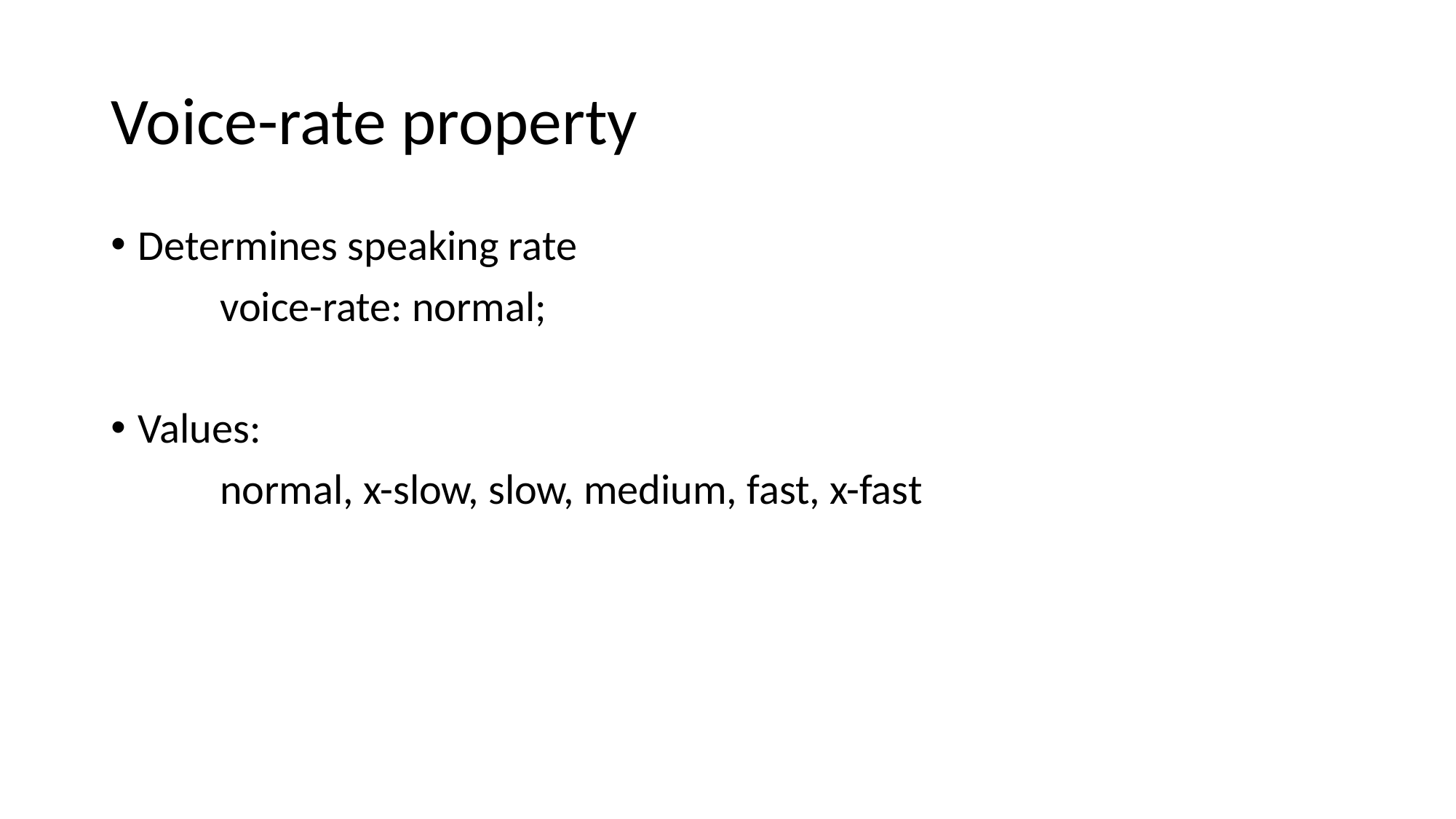

# Voice-rate property
Determines speaking rate
	voice-rate: normal;

Values:
	normal, x-slow, slow, medium, fast, x-fast